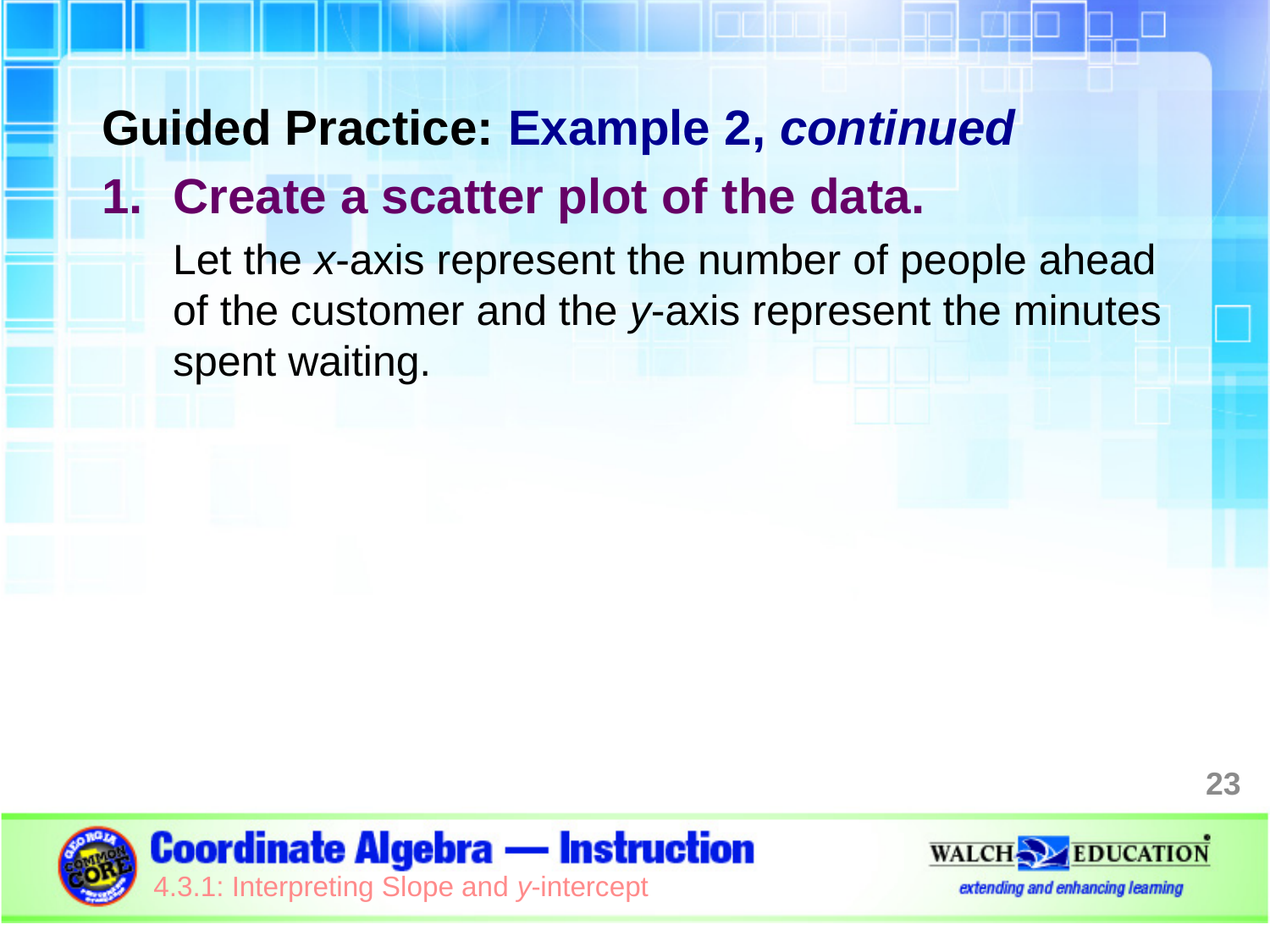

Guided Practice: Example 2, continued
Create a scatter plot of the data.
Let the x-axis represent the number of people ahead of the customer and the y-axis represent the minutes spent waiting.

23
4.3.1: Interpreting Slope and y-intercept